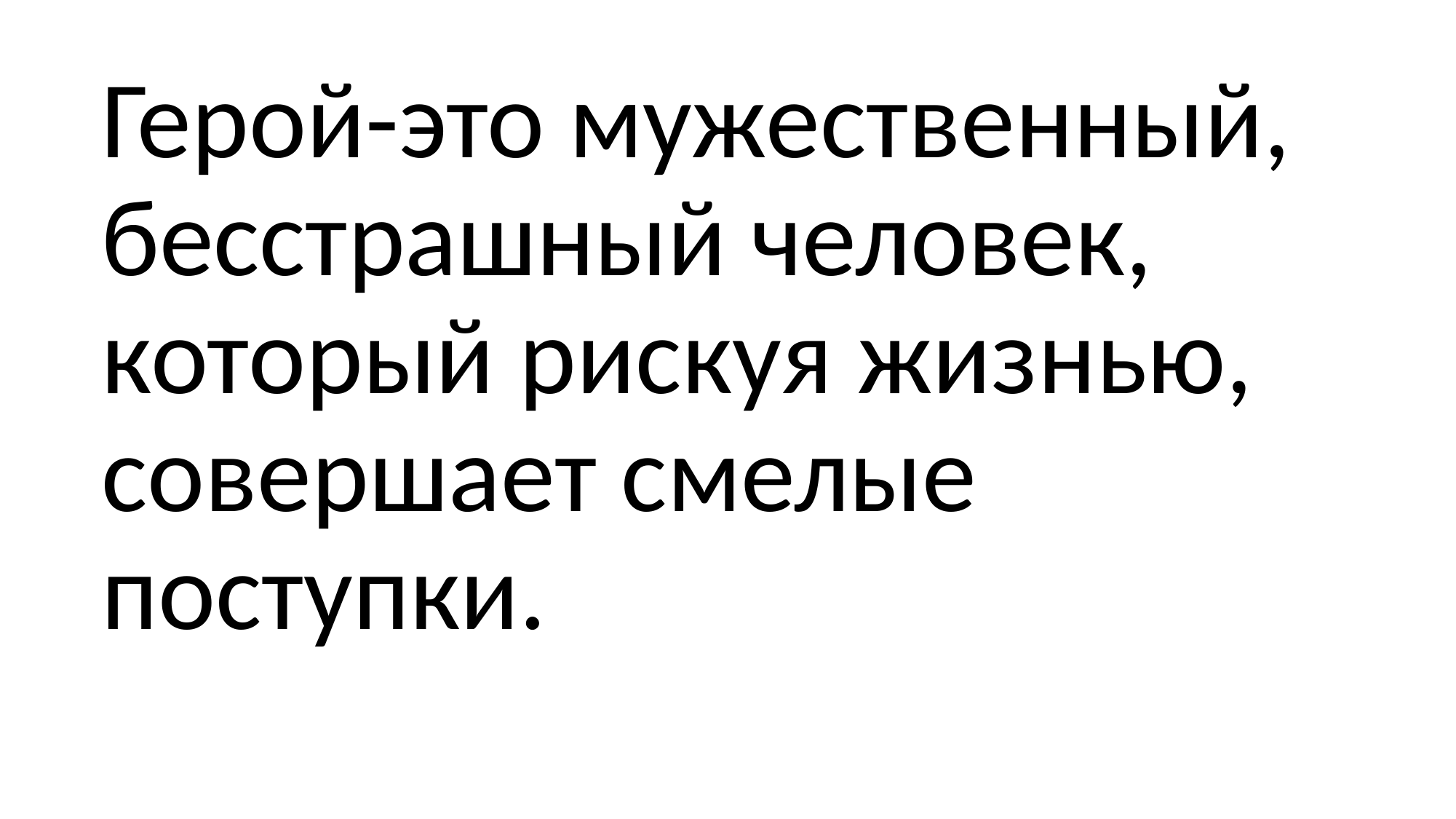

# Герой-это мужественный, бесстрашный человек, который рискуя жизнью, совершает смелые поступки.